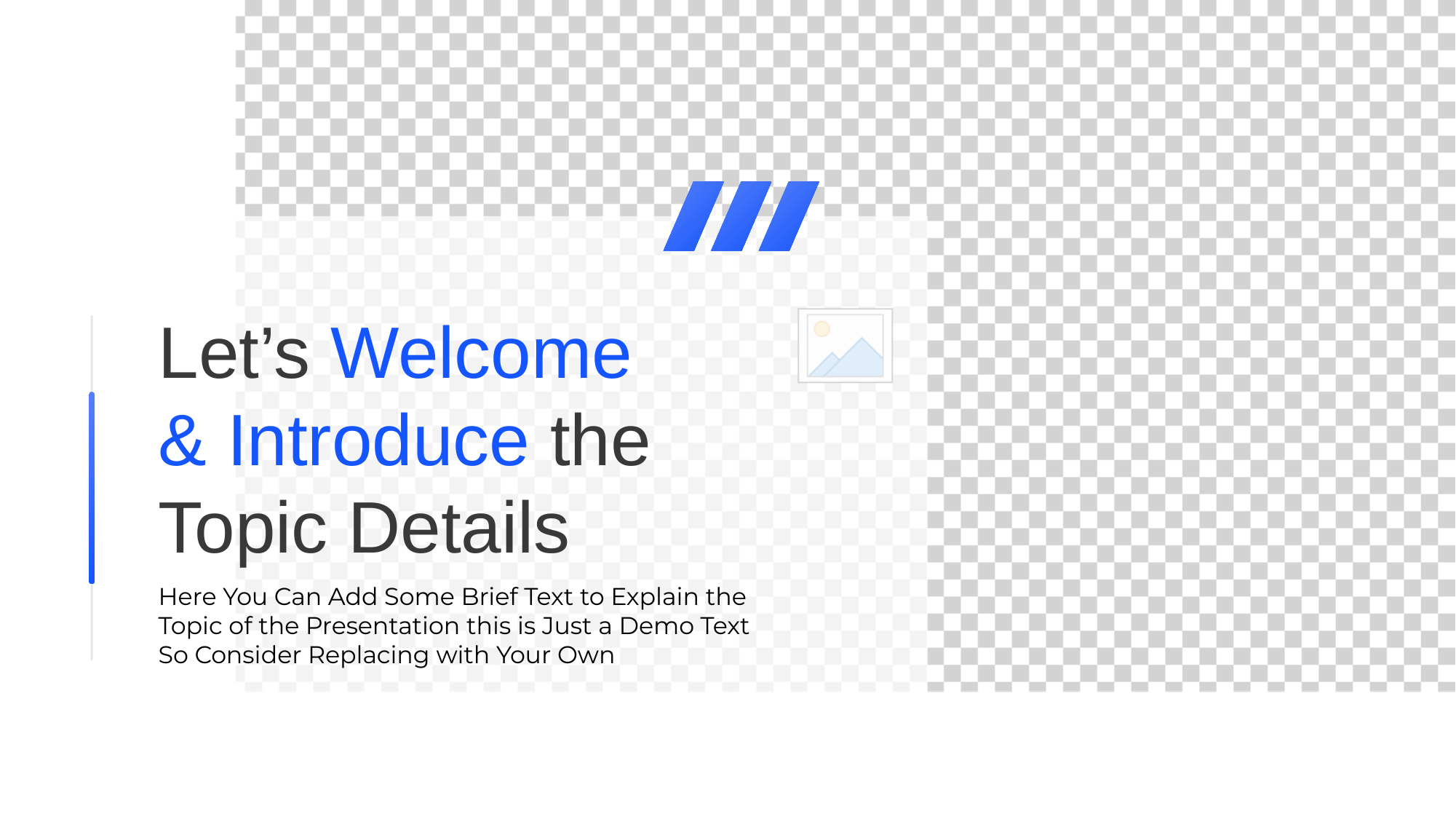

Let’s Welcome
& Introduce the
Topic Details

Here You Can Add Some Brief Text to Explain the Topic of the Presentation this is Just a Demo Text So Consider Replacing with Your Own